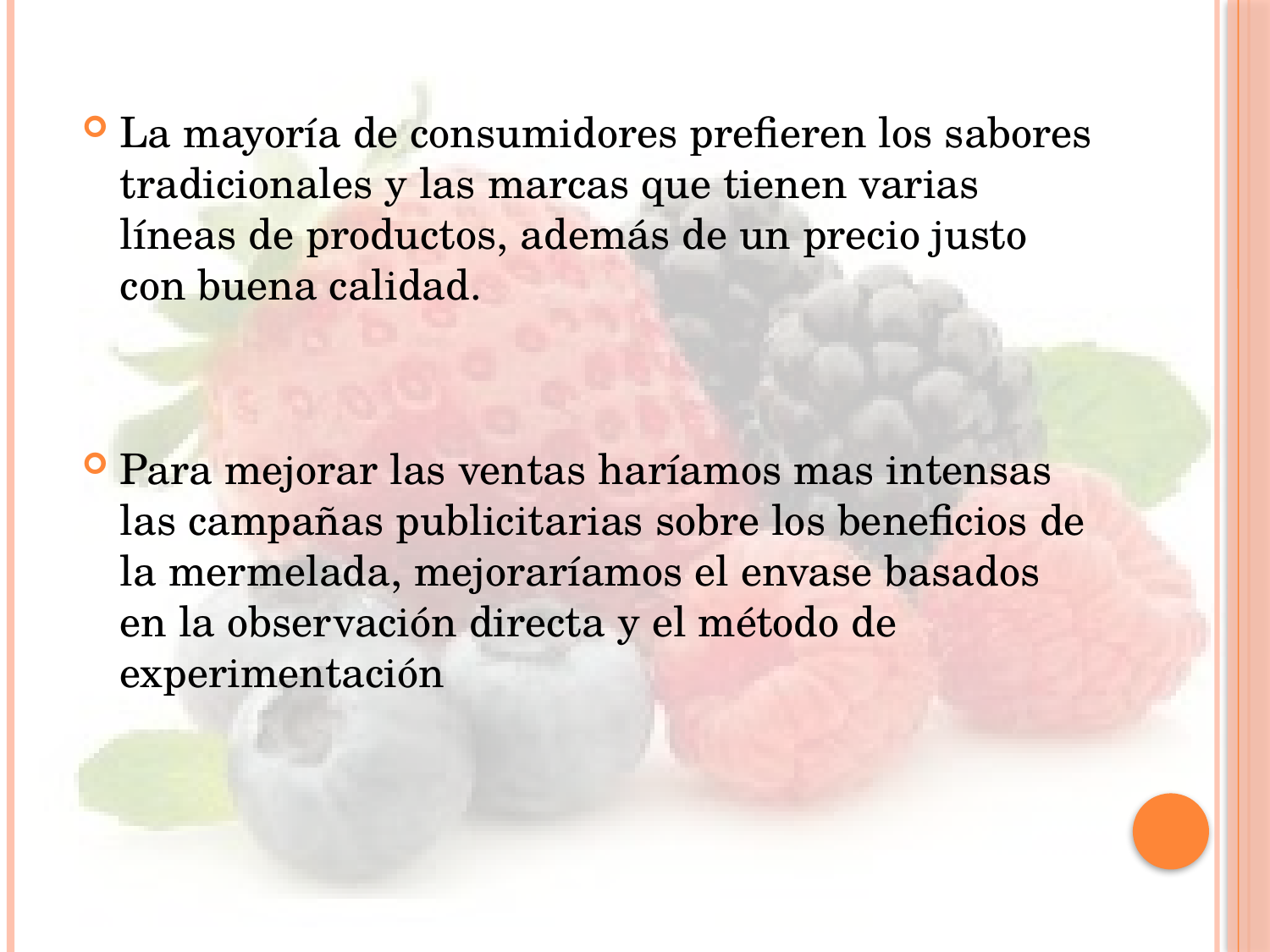

La mayoría de consumidores prefieren los sabores tradicionales y las marcas que tienen varias líneas de productos, además de un precio justo con buena calidad.

Para mejorar las ventas haríamos mas intensas las campañas publicitarias sobre los beneficios de la mermelada, mejoraríamos el envase basados en la observación directa y el método de experimentación